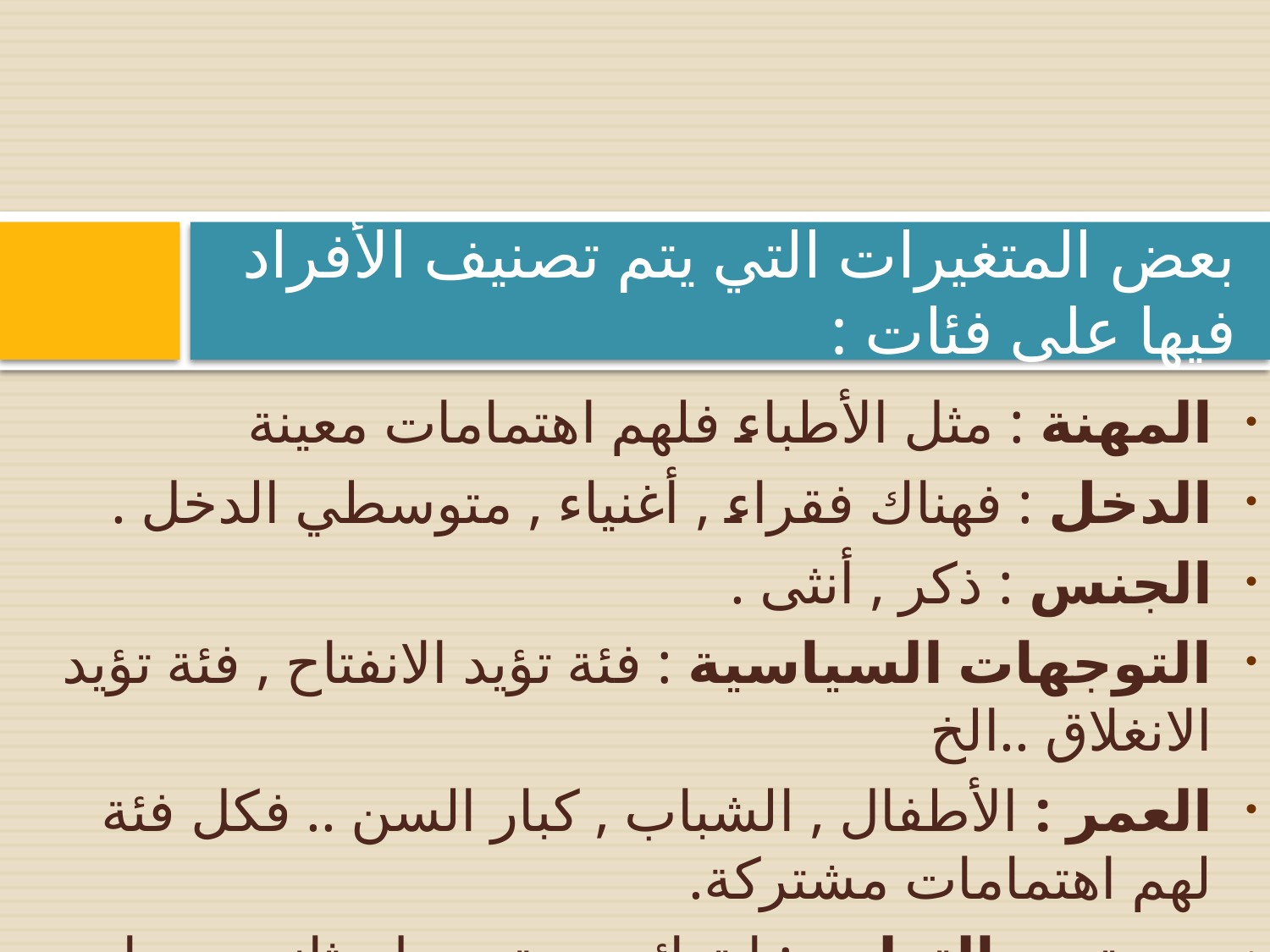

# بعض المتغيرات التي يتم تصنيف الأفراد فيها على فئات :
المهنة : مثل الأطباء فلهم اهتمامات معينة
الدخل : فهناك فقراء , أغنياء , متوسطي الدخل .
الجنس : ذكر , أنثى .
التوجهات السياسية : فئة تؤيد الانفتاح , فئة تؤيد الانغلاق ..الخ
العمر : الأطفال , الشباب , كبار السن .. فكل فئة لهم اهتمامات مشتركة.
مستوى التعليم : ابتدائي , متوسط , ثانوي , جامعي ..